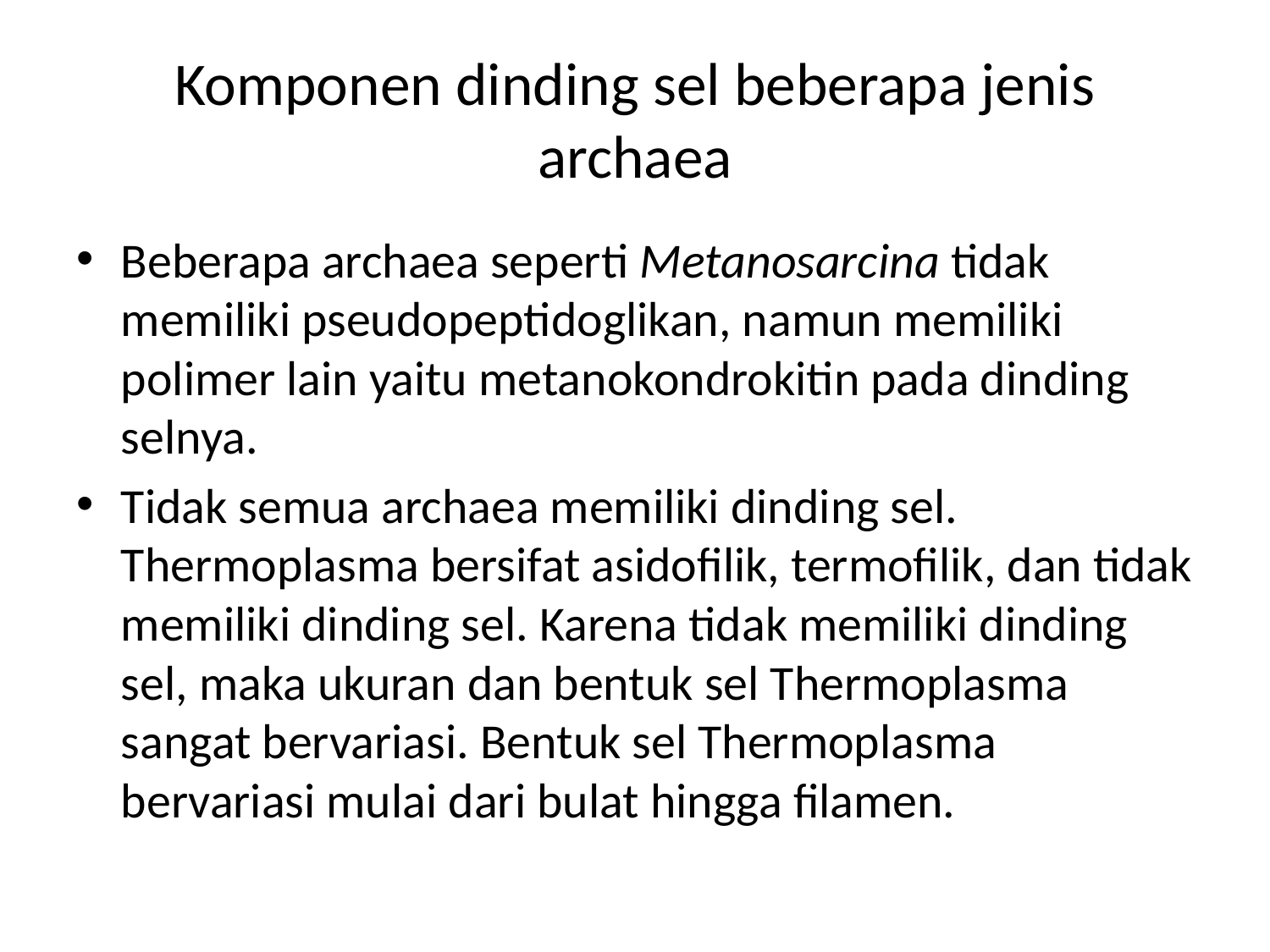

# Komponen dinding sel beberapa jenis archaea
Beberapa archaea seperti Metanosarcina tidak memiliki pseudopeptidoglikan, namun memiliki polimer lain yaitu metanokondrokitin pada dinding selnya.
Tidak semua archaea memiliki dinding sel. Thermoplasma bersifat asidofilik, termofilik, dan tidak memiliki dinding sel. Karena tidak memiliki dinding sel, maka ukuran dan bentuk sel Thermoplasma sangat bervariasi. Bentuk sel Thermoplasma bervariasi mulai dari bulat hingga filamen.